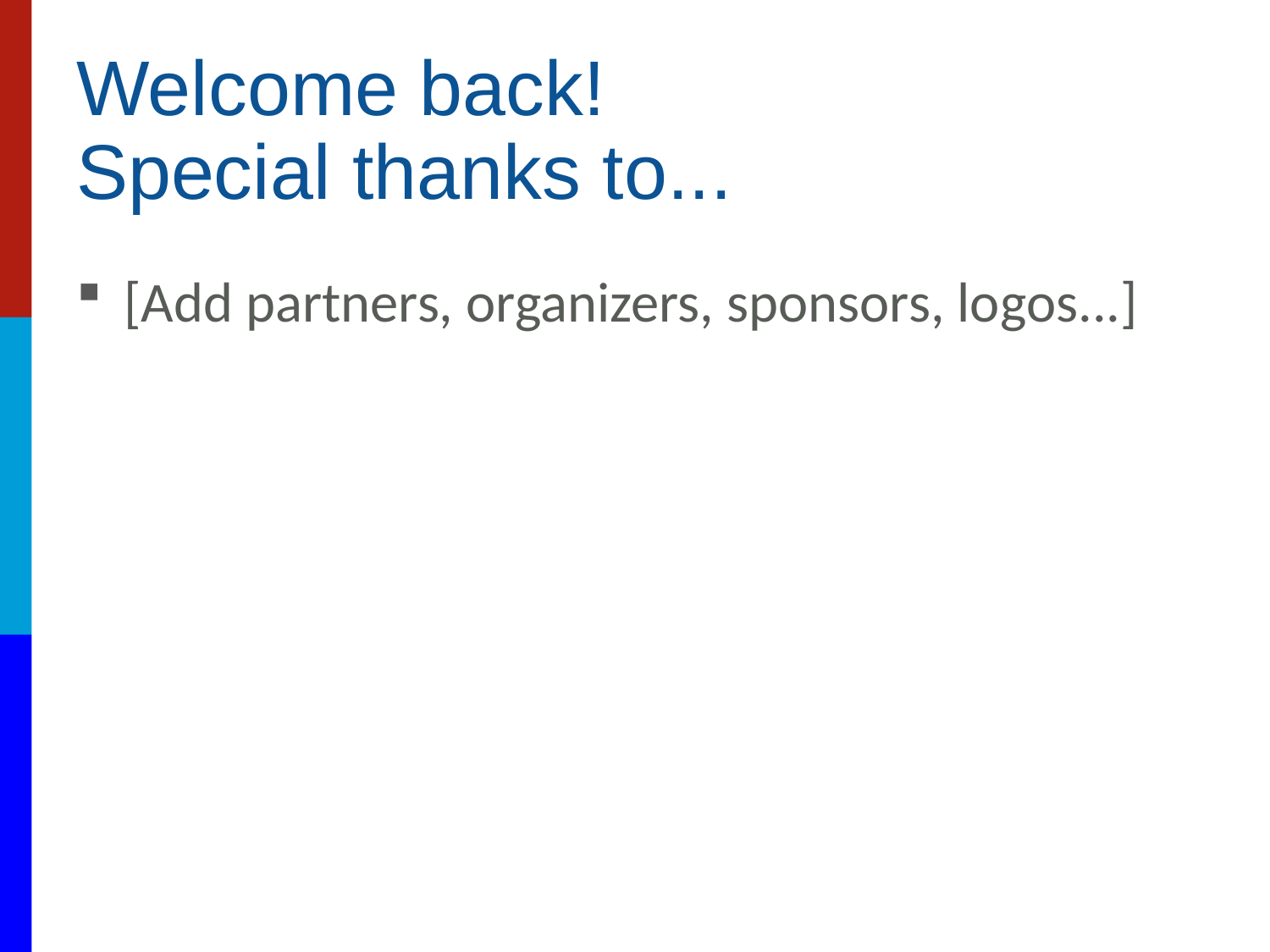

# Welcome back! Special thanks to...
[Add partners, organizers, sponsors, logos...]